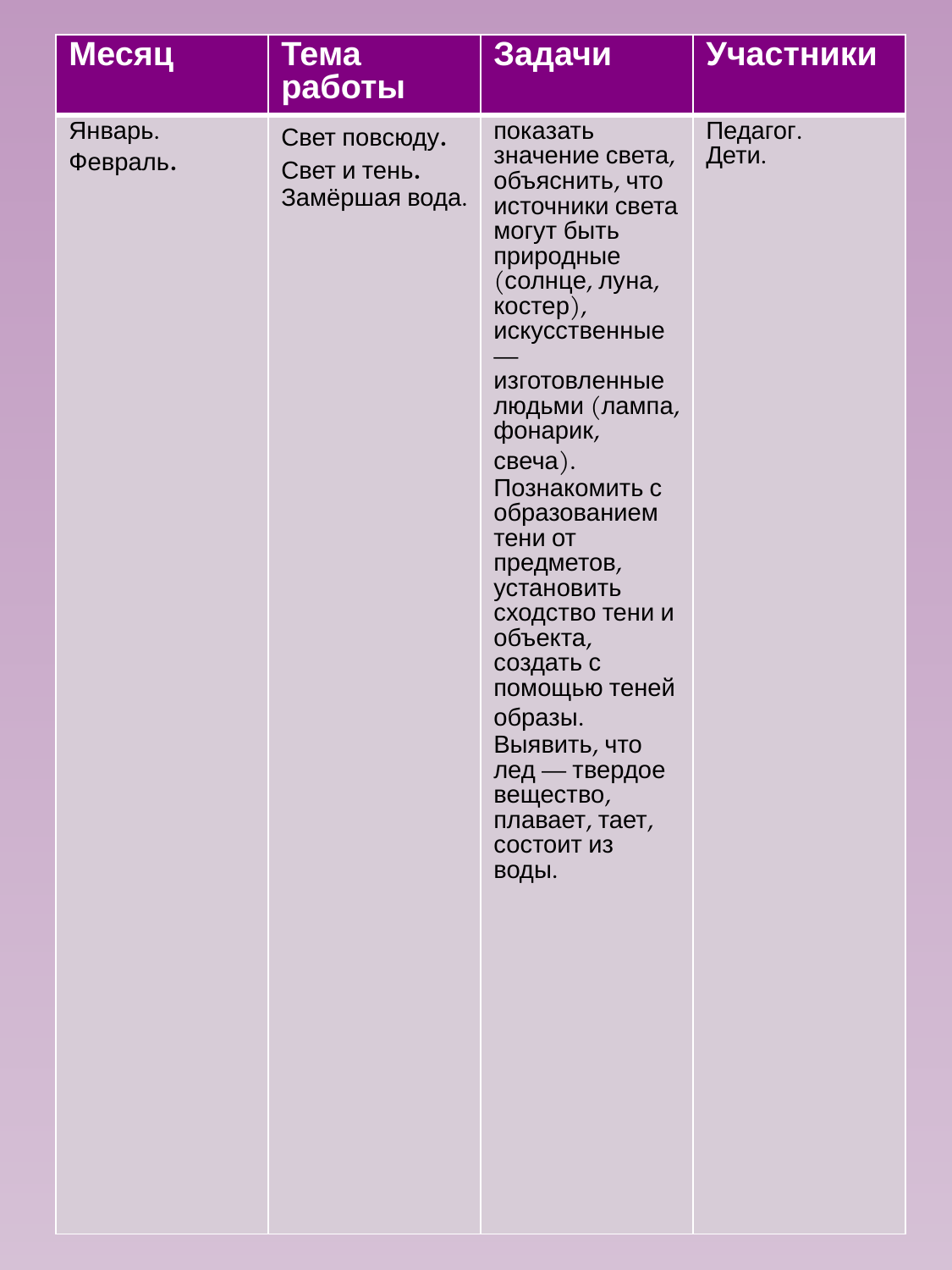

| Месяц | Тема работы | Задачи | Участники |
| --- | --- | --- | --- |
| Январь. Февраль. | Свет повсюду. Свет и тень. Замёршая вода. | показать значение света, объяснить, что источники света могут быть природные (солнце, луна, костер), искусственные — изготовленные людьми (лампа, фонарик, свеча). Познакомить с образованием тени от предметов, установить сходство тени и объекта, создать с помощью теней образы. Выявить, что лед — твердое вещество, плавает, тает, состоит из воды. | Педагог. Дети. |